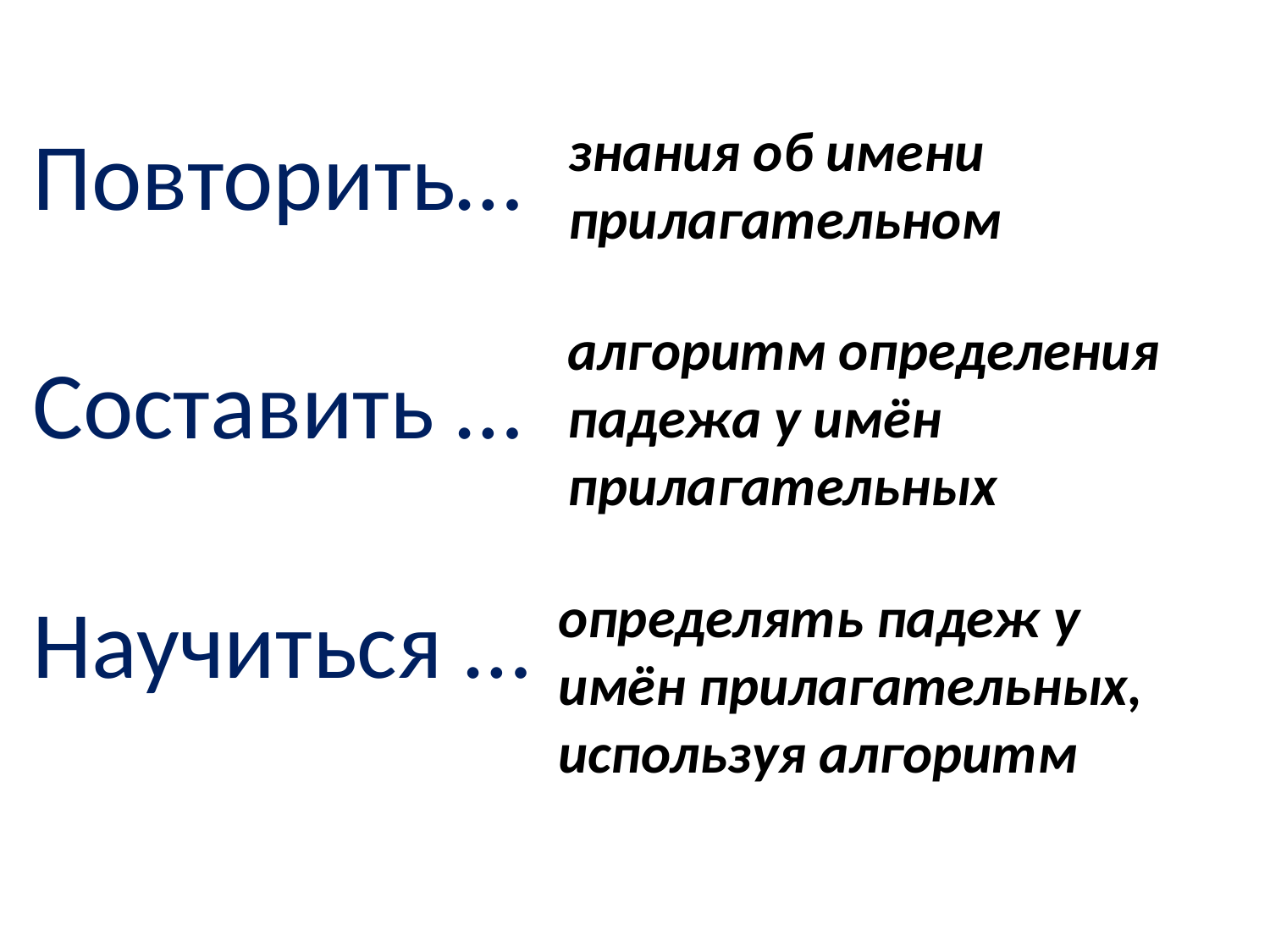

Повторить…

Составить …

Научиться …
знания об имени
прилагательном
алгоритм определения падежа у имён прилагательных
определять падеж у имён прилагательных, используя алгоритм